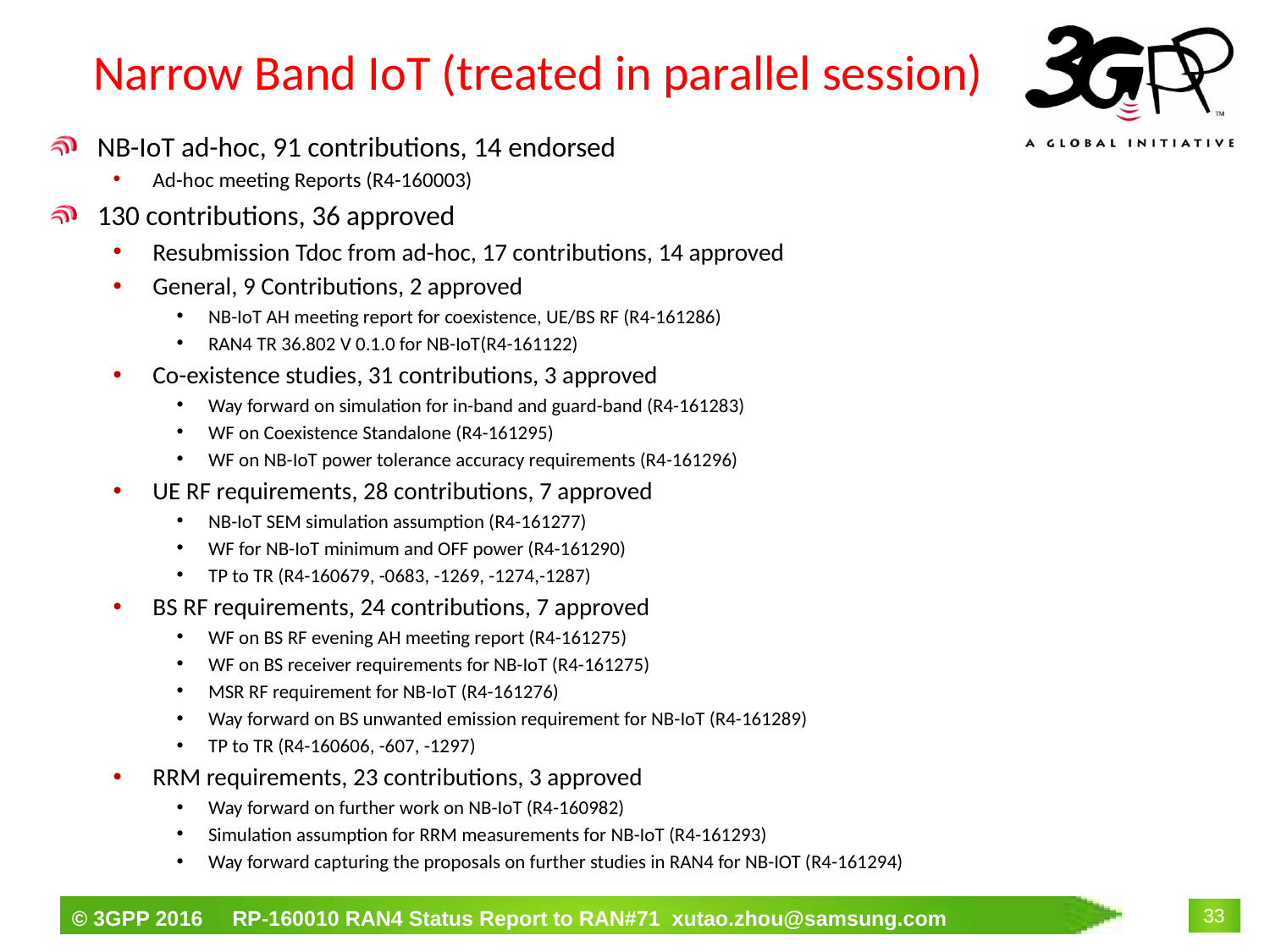

# Narrow Band IoT (treated in parallel session)
NB-IoT ad-hoc, 91 contributions, 14 endorsed
Ad-hoc meeting Reports (R4-160003)
130 contributions, 36 approved
Resubmission Tdoc from ad-hoc, 17 contributions, 14 approved
General, 9 Contributions, 2 approved
NB-IoT AH meeting report for coexistence, UE/BS RF (R4-161286)
RAN4 TR 36.802 V 0.1.0 for NB-IoT(R4-161122)
Co-existence studies, 31 contributions, 3 approved
Way forward on simulation for in-band and guard-band (R4-161283)
WF on Coexistence Standalone (R4-161295)
WF on NB-IoT power tolerance accuracy requirements (R4-161296)
UE RF requirements, 28 contributions, 7 approved
NB-IoT SEM simulation assumption (R4-161277)
WF for NB-IoT minimum and OFF power (R4-161290)
TP to TR (R4-160679, -0683, -1269, -1274,-1287)
BS RF requirements, 24 contributions, 7 approved
WF on BS RF evening AH meeting report (R4-161275)
WF on BS receiver requirements for NB-IoT (R4-161275)
MSR RF requirement for NB-IoT (R4-161276)
Way forward on BS unwanted emission requirement for NB-IoT (R4-161289)
TP to TR (R4-160606, -607, -1297)
RRM requirements, 23 contributions, 3 approved
Way forward on further work on NB-IoT (R4-160982)
Simulation assumption for RRM measurements for NB-IoT (R4-161293)
Way forward capturing the proposals on further studies in RAN4 for NB-IOT (R4-161294)